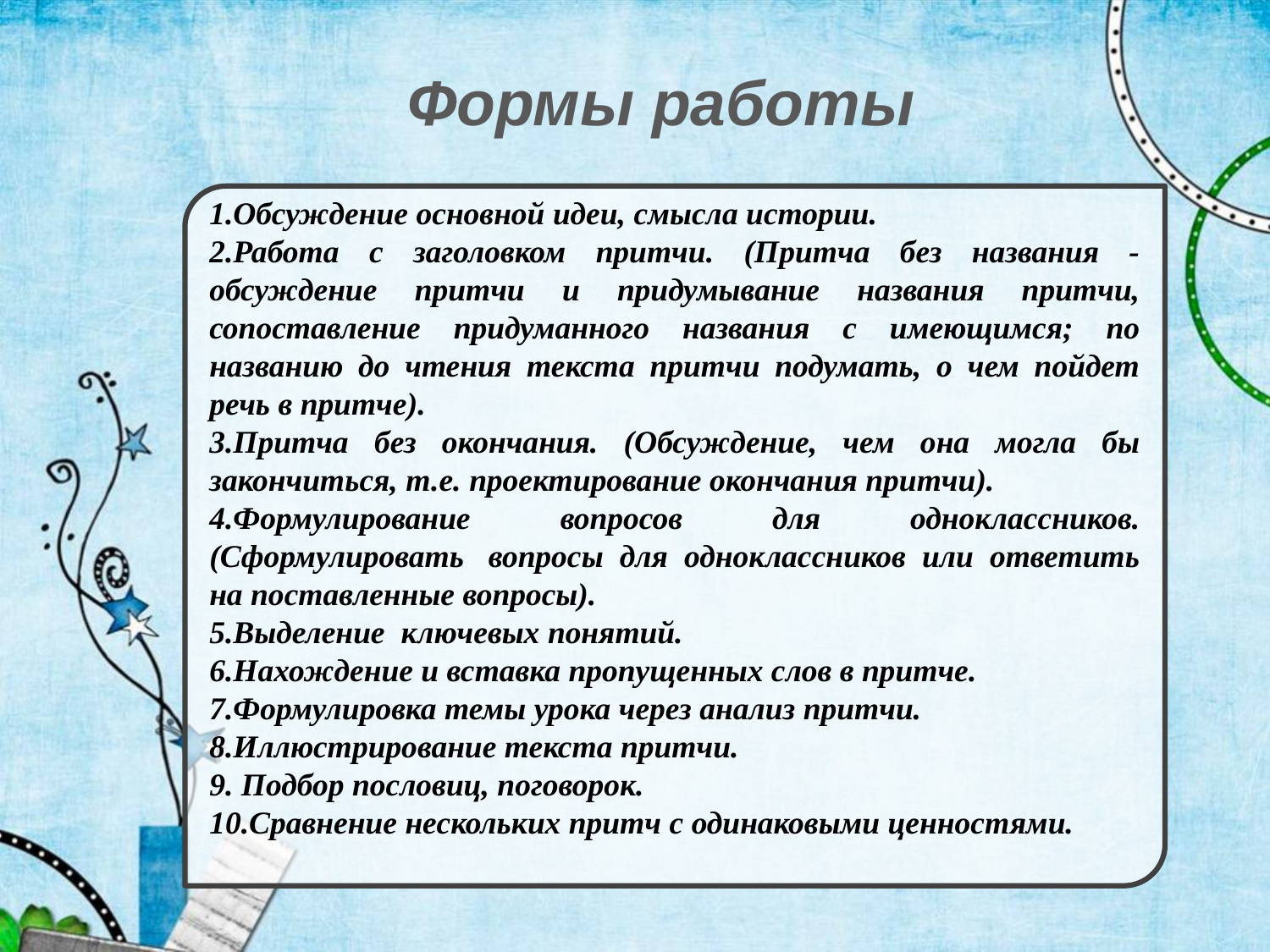

Формы работы
1.Обсуждение основной идеи, смысла истории.
2.Работа с заголовком притчи. (Притча без названия - обсуждение притчи и придумывание названия притчи, сопоставление придуманного названия с имеющимся; по названию до чтения текста притчи подумать, о чем пойдет речь в притче).
3.Притча без окончания. (Обсуждение, чем она могла бы закончиться, т.е. проектирование окончания притчи).
4.Формулирование вопросов для одноклассников. (Сформулировать  вопросы для одноклассников или ответить на поставленные вопросы).
5.Выделение  ключевых понятий.
6.Нахождение и вставка пропущенных слов в притче.
7.Формулировка темы урока через анализ притчи.
8.Иллюстрирование текста притчи.
9. Подбор пословиц, поговорок.
10.Сравнение нескольких притч с одинаковыми ценностями.